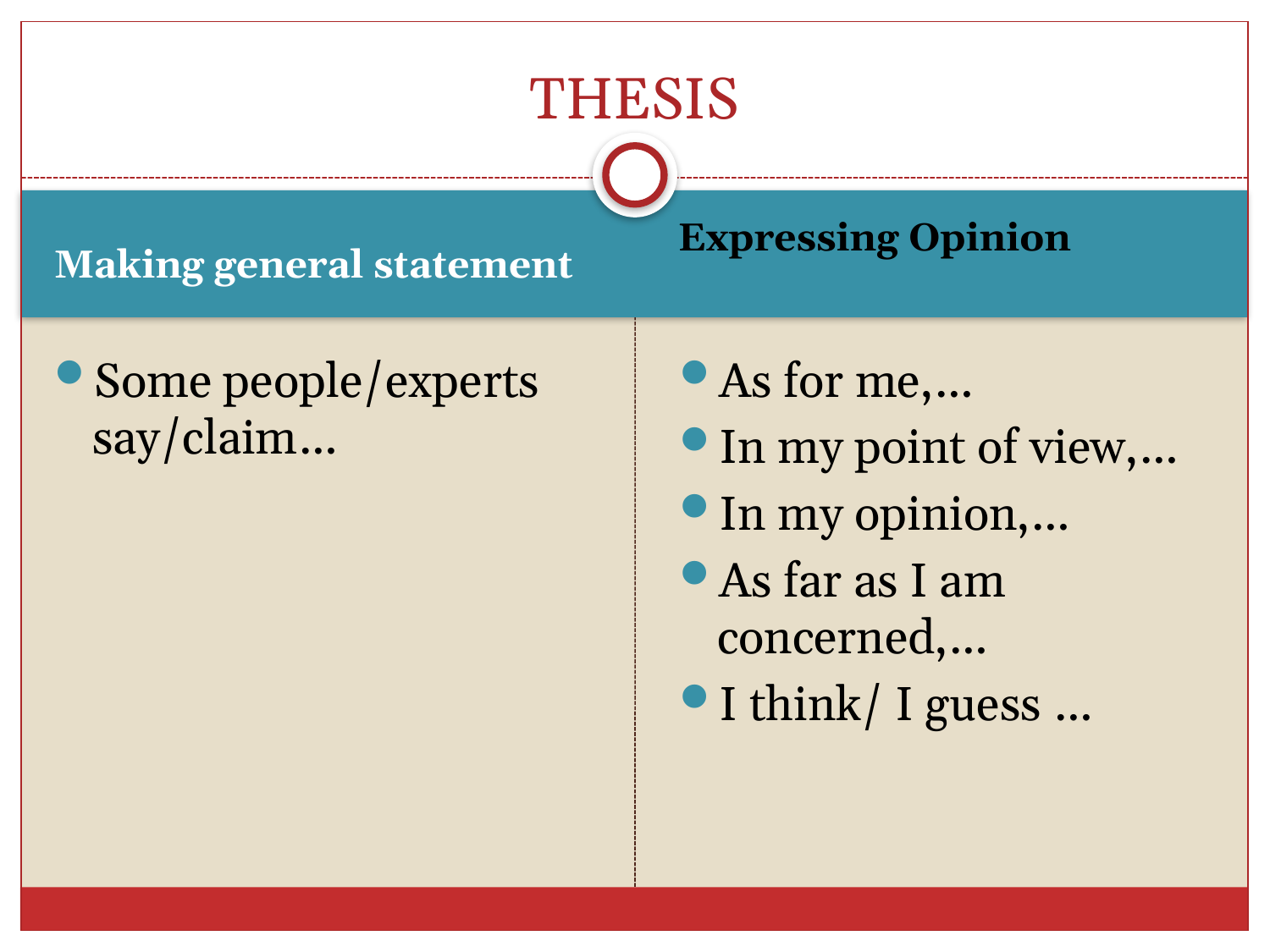

# THESIS
Making general statement
Expressing Opinion

As for me,…
In my point of view,…
In my opinion,…
As far as I am concerned,…
I think/ I guess …

Some people/experts say/claim…